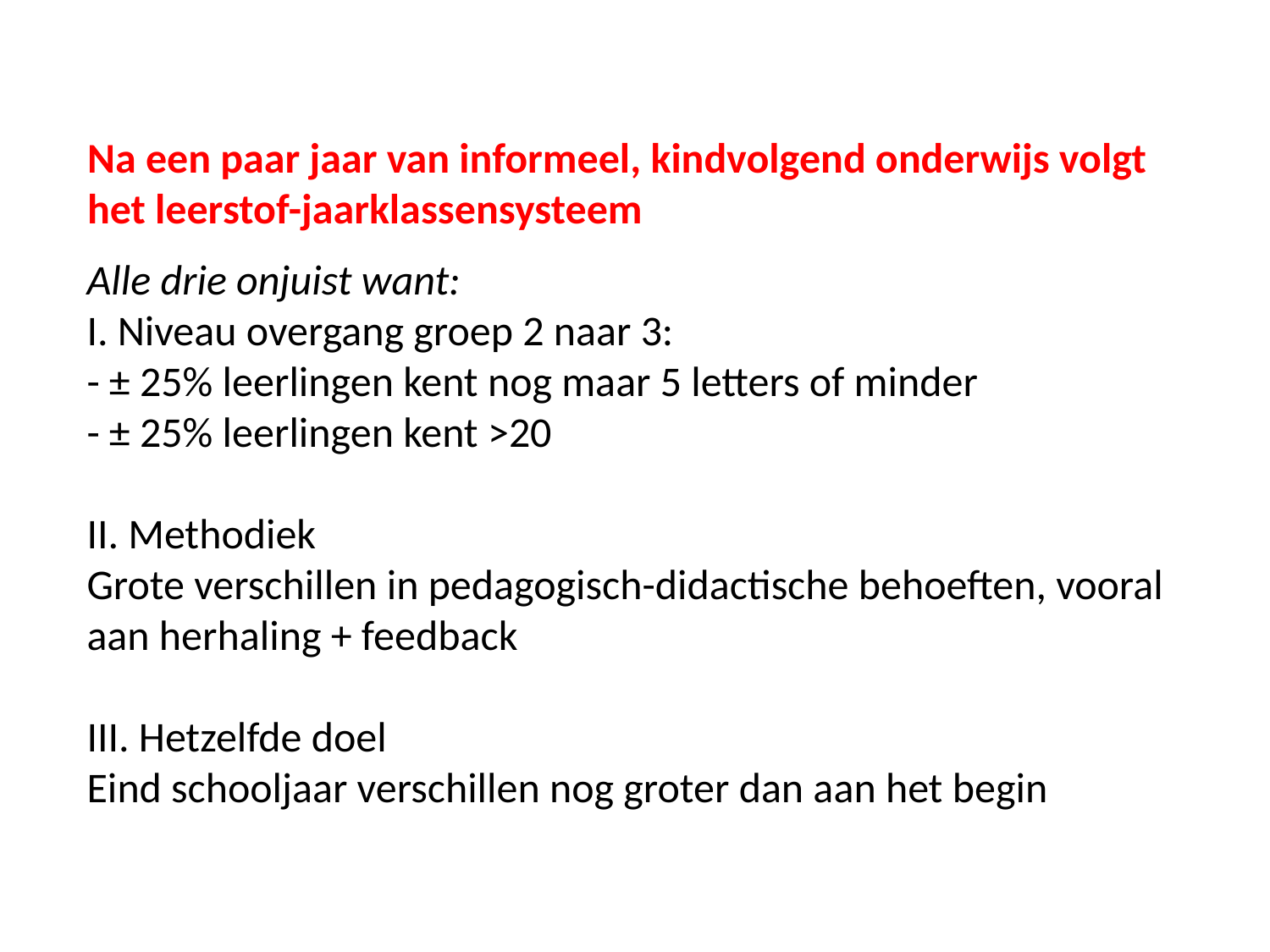

Na een paar jaar van informeel, kindvolgend onderwijs volgt het leerstof-jaarklassensysteem

Alle drie onjuist want:
I. Niveau overgang groep 2 naar 3:
- ± 25% leerlingen kent nog maar 5 letters of minder
- ± 25% leerlingen kent >20

II. Methodiek
Grote verschillen in pedagogisch-didactische behoeften, vooral aan herhaling + feedback

III. Hetzelfde doel
Eind schooljaar verschillen nog groter dan aan het begin